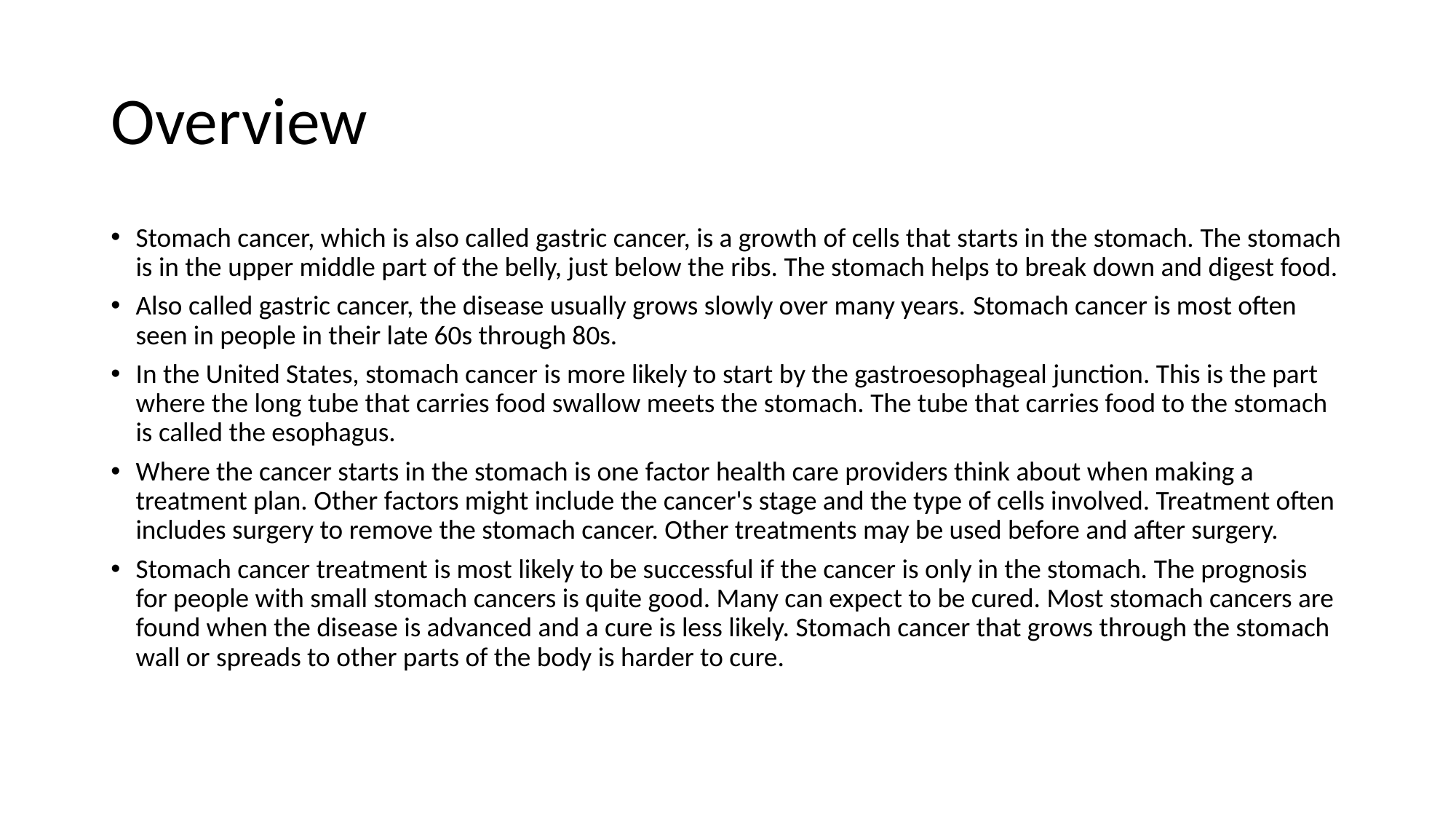

# Overview
Stomach cancer, which is also called gastric cancer, is a growth of cells that starts in the stomach. The stomach is in the upper middle part of the belly, just below the ribs. The stomach helps to break down and digest food.
Also called gastric cancer, the disease usually grows slowly over many years. Stomach cancer is most often seen in people in their late 60s through 80s.
In the United States, stomach cancer is more likely to start by the gastroesophageal junction. This is the part where the long tube that carries food swallow meets the stomach. The tube that carries food to the stomach is called the esophagus.
Where the cancer starts in the stomach is one factor health care providers think about when making a treatment plan. Other factors might include the cancer's stage and the type of cells involved. Treatment often includes surgery to remove the stomach cancer. Other treatments may be used before and after surgery.
Stomach cancer treatment is most likely to be successful if the cancer is only in the stomach. The prognosis for people with small stomach cancers is quite good. Many can expect to be cured. Most stomach cancers are found when the disease is advanced and a cure is less likely. Stomach cancer that grows through the stomach wall or spreads to other parts of the body is harder to cure.